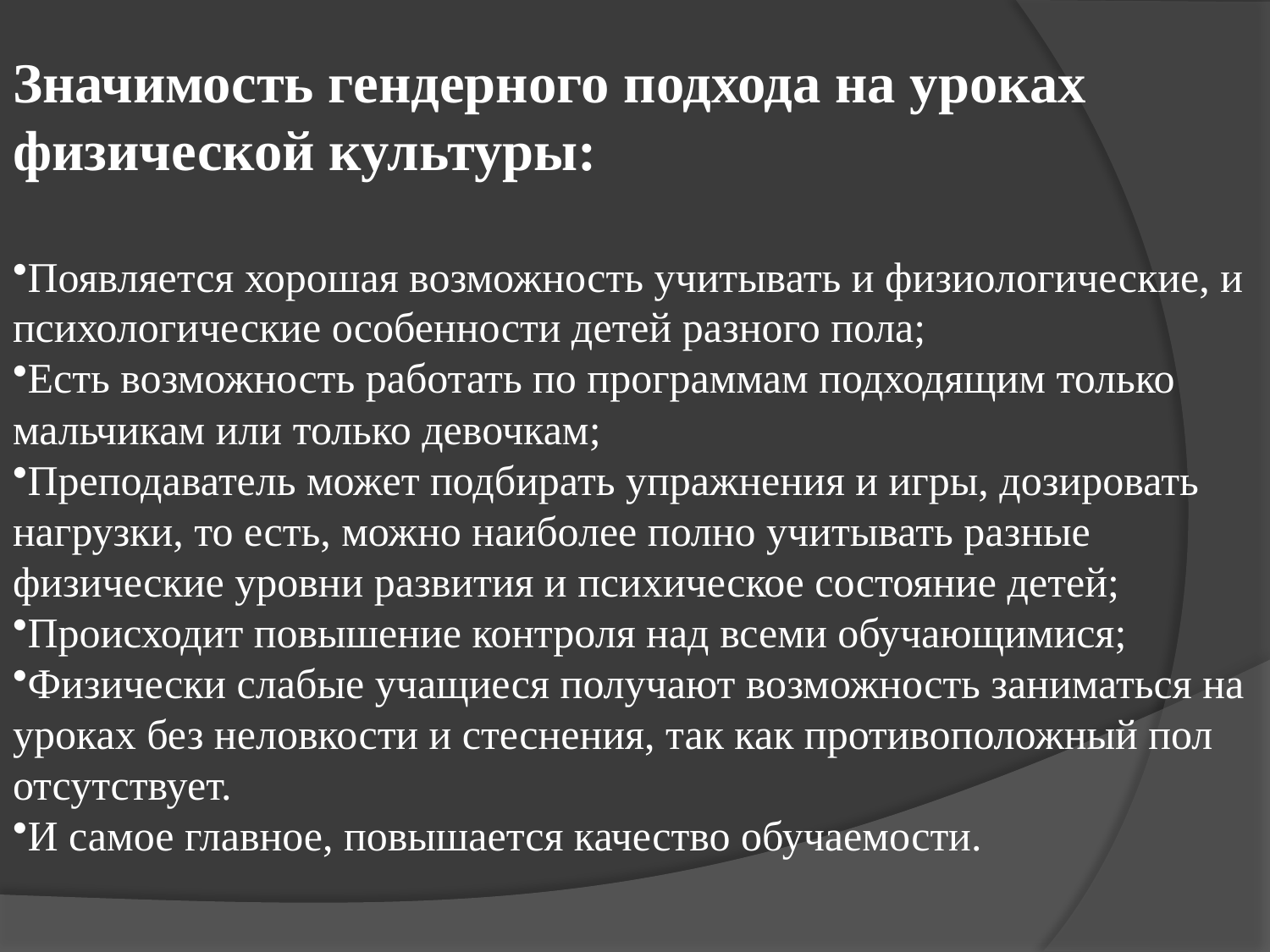

Значимость гендерного подхода на уроках физической культуры:

Появляется хорошая возможность учитывать и физиологические, и психологические особенности детей разного пола;
Есть возможность работать по программам подходящим только мальчикам или только девочкам;
Преподаватель может подбирать упражнения и игры, дозировать нагрузки, то есть, можно наиболее полно учитывать разные физические уровни развития и психическое состояние детей;
Происходит повышение контроля над всеми обучающимися;
Физически слабые учащиеся получают возможность заниматься на уроках без неловкости и стеснения, так как противоположный пол отсутствует.
И самое главное, повышается качество обучаемости.